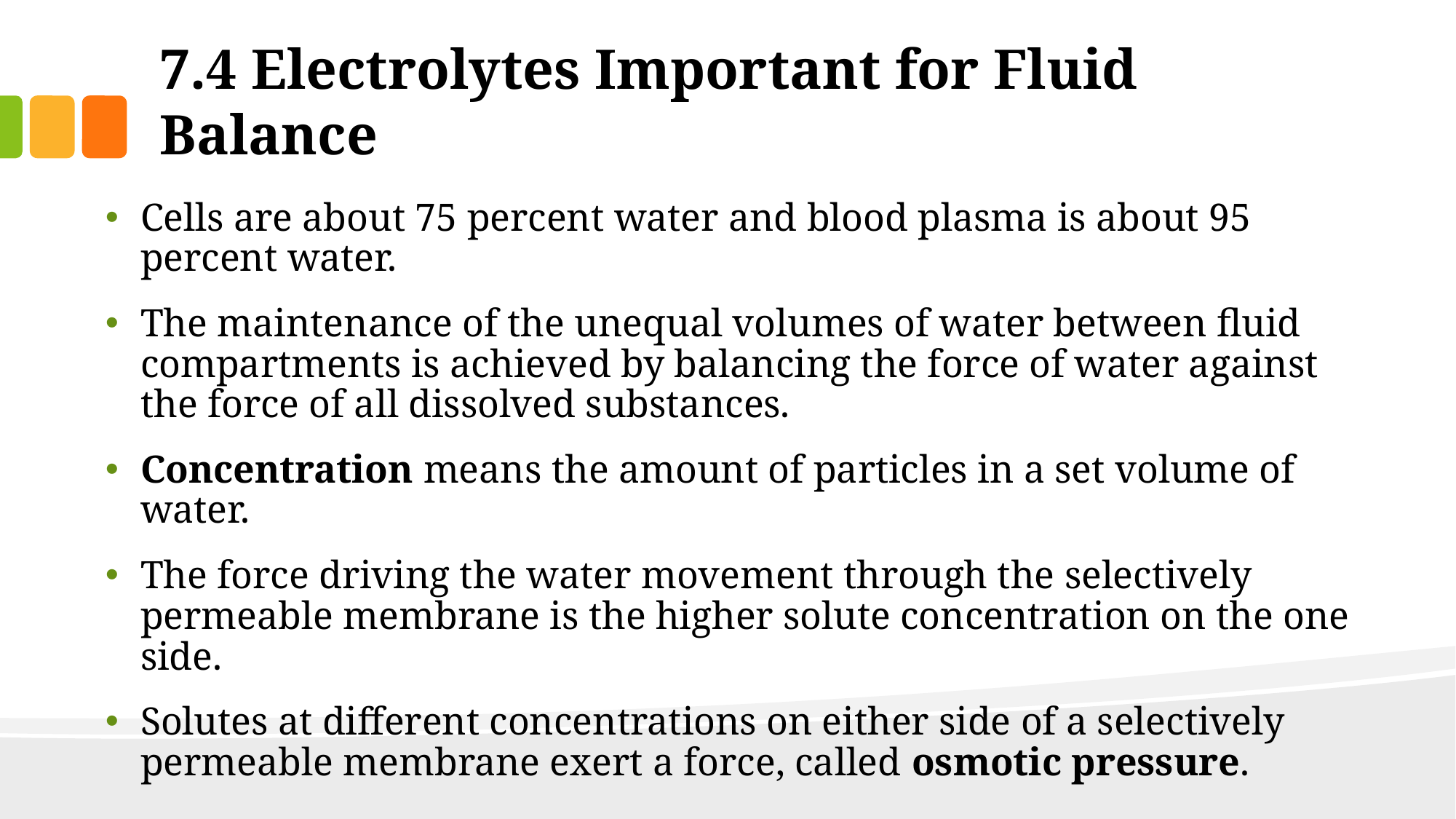

# 7.4 Electrolytes Important for Fluid Balance
Cells are about 75 percent water and blood plasma is about 95 percent water.
The maintenance of the unequal volumes of water between fluid compartments is achieved by balancing the force of water against the force of all dissolved substances.
Concentration means the amount of particles in a set volume of water.
The force driving the water movement through the selectively permeable membrane is the higher solute concentration on the one side.
Solutes at different concentrations on either side of a selectively permeable membrane exert a force, called osmotic pressure.